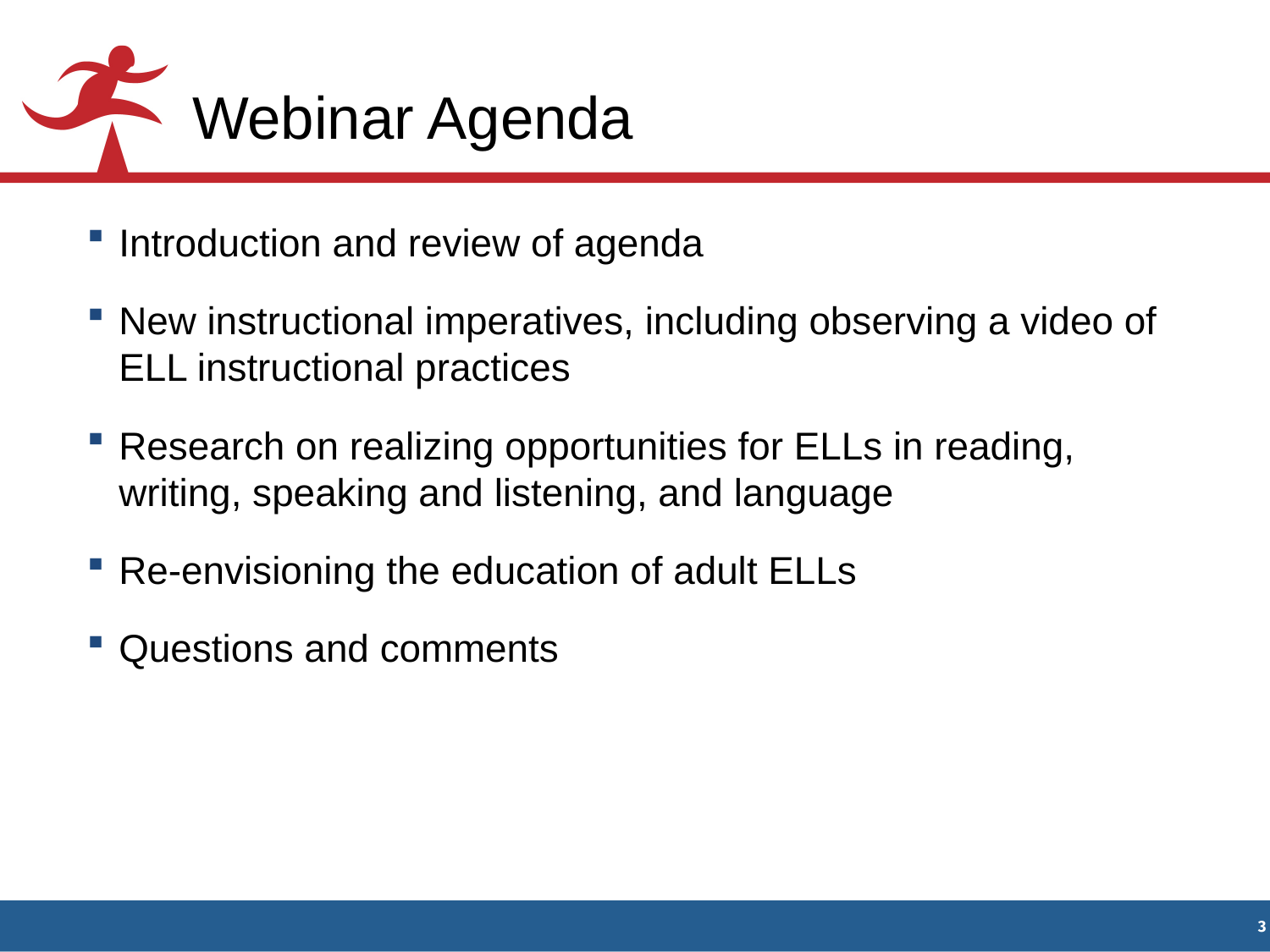

# Webinar Agenda
Introduction and review of agenda
New instructional imperatives, including observing a video of ELL instructional practices
Research on realizing opportunities for ELLs in reading, writing, speaking and listening, and language
Re-envisioning the education of adult ELLs
Questions and comments